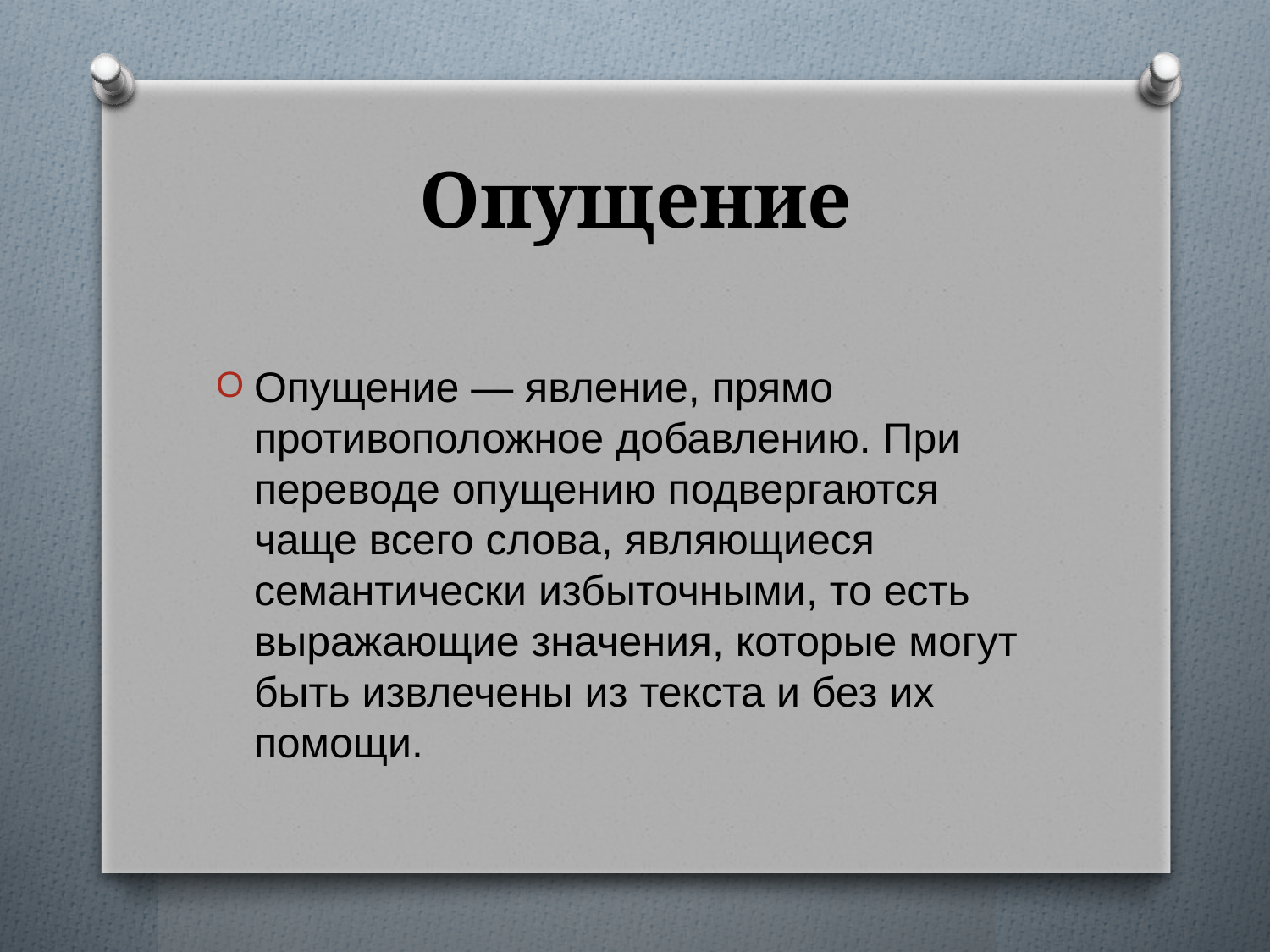

# Опущение

Опущение — явление, прямо противоположное добавлению. При переводе опущению подвергаются чаще всего слова, являющиеся семантически избыточными, то есть выражающие значения, которые могут быть извлечены из текста и без их помощи.